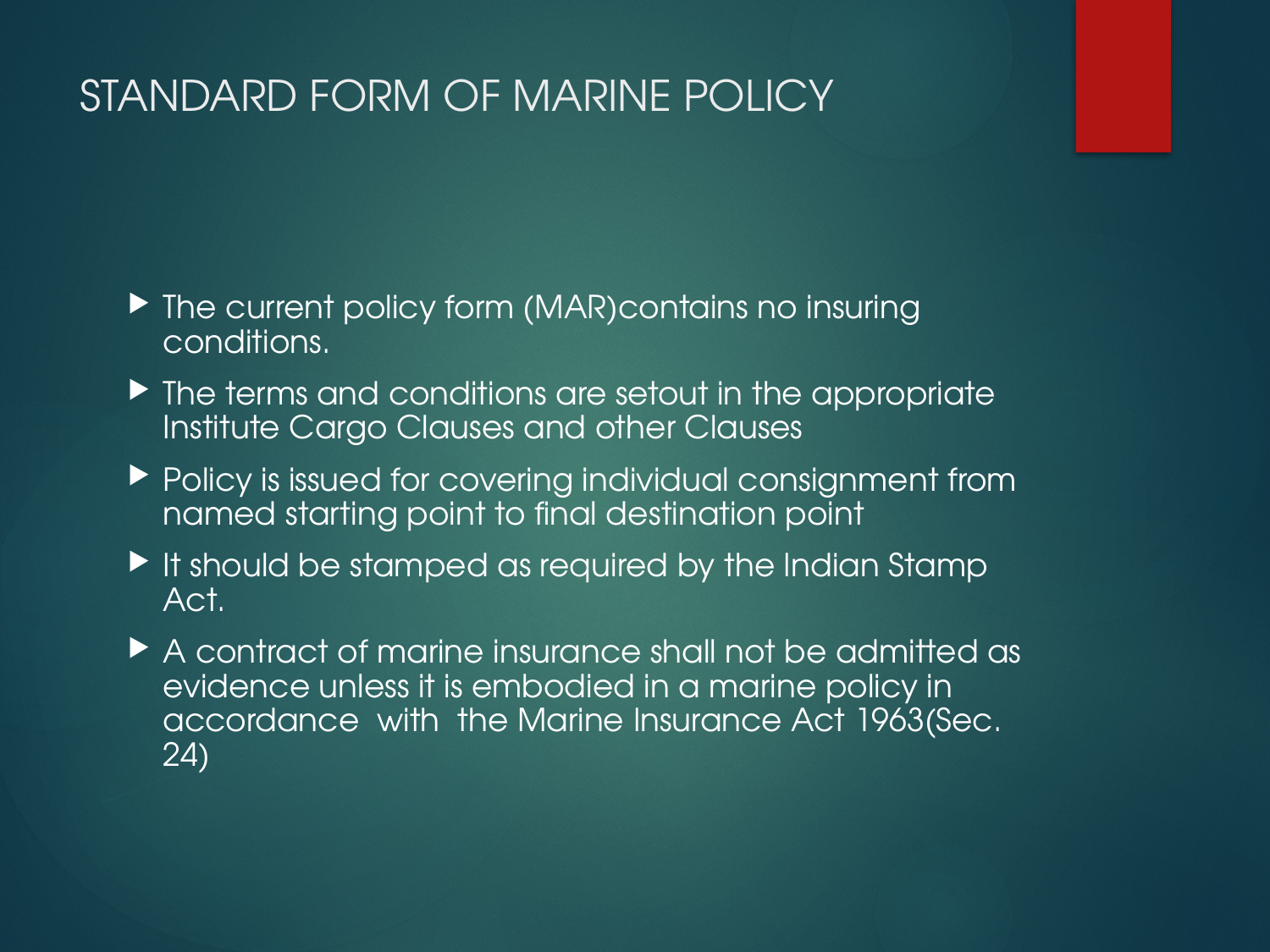

# STANDARD FORM OF MARINE POLICY
The current policy form (MAR)contains no insuring conditions.
The terms and conditions are setout in the appropriate Institute Cargo Clauses and other Clauses
Policy is issued for covering individual consignment from named starting point to final destination point
It should be stamped as required by the Indian Stamp  Act.
A contract of marine insurance shall not be admitted as evidence unless it is embodied in a marine policy in accordance  with  the Marine Insurance Act 1963(Sec. 24)